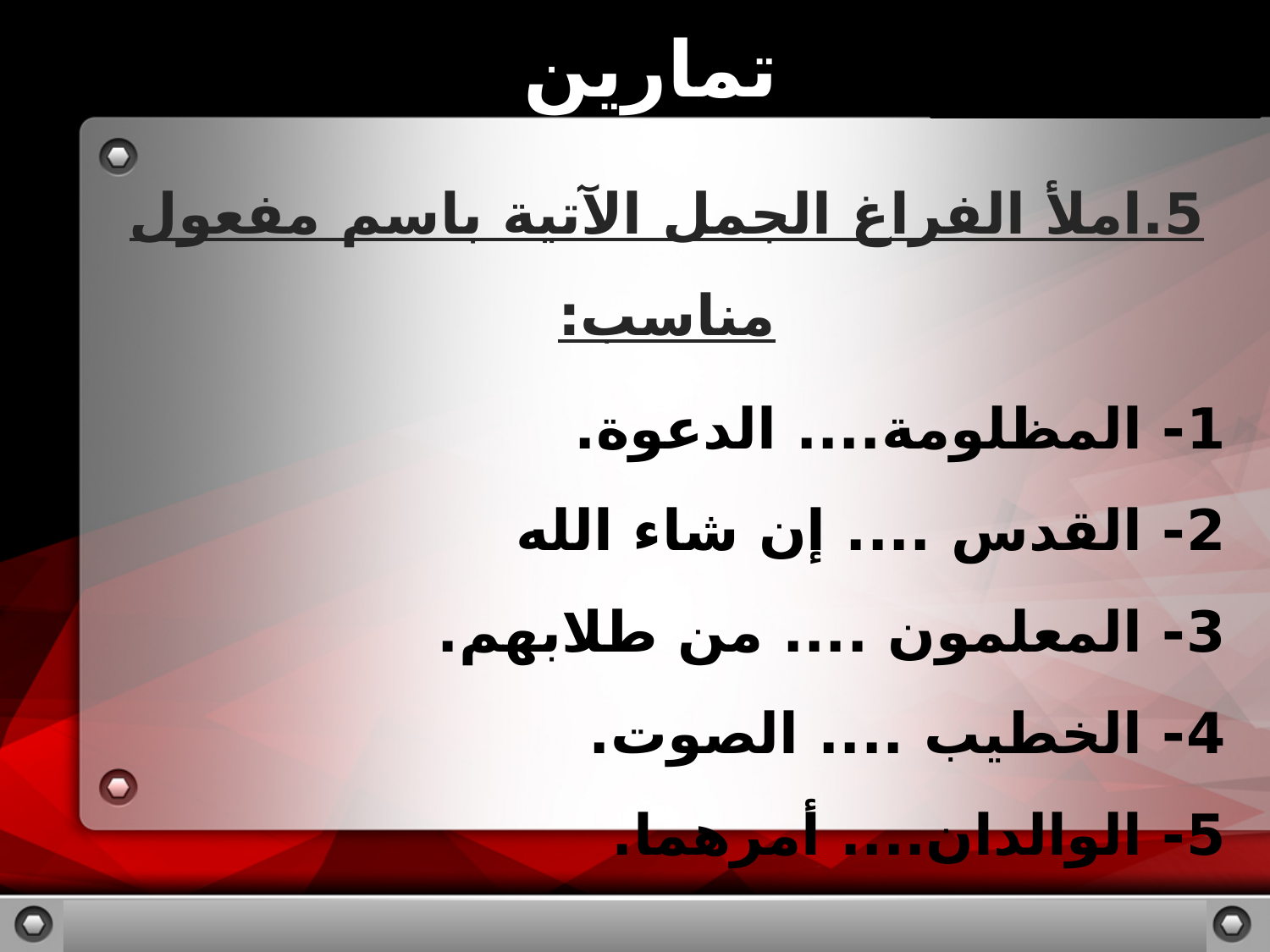

تمارين
5.املأ الفراغ الجمل الآتية باسم مفعول مناسب:
1- المظلومة.... الدعوة.
2- القدس .... إن شاء الله
3- المعلمون .... من طلابهم.
4- الخطيب .... الصوت.
5- الوالدان.... أمرهما.